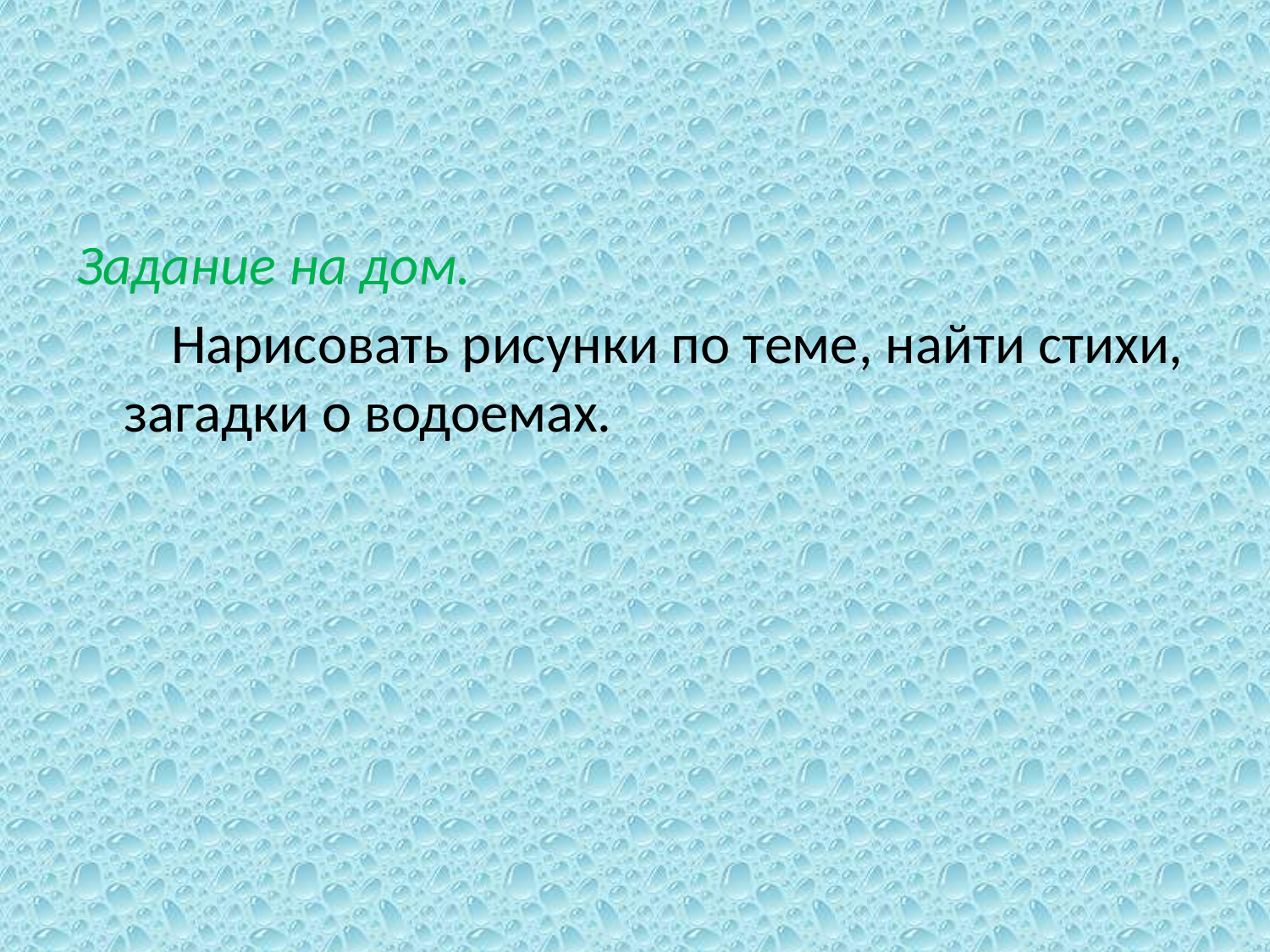

#
Задание на дом.
Нарисовать рисунки по теме, найти стихи, загадки о водоемах.